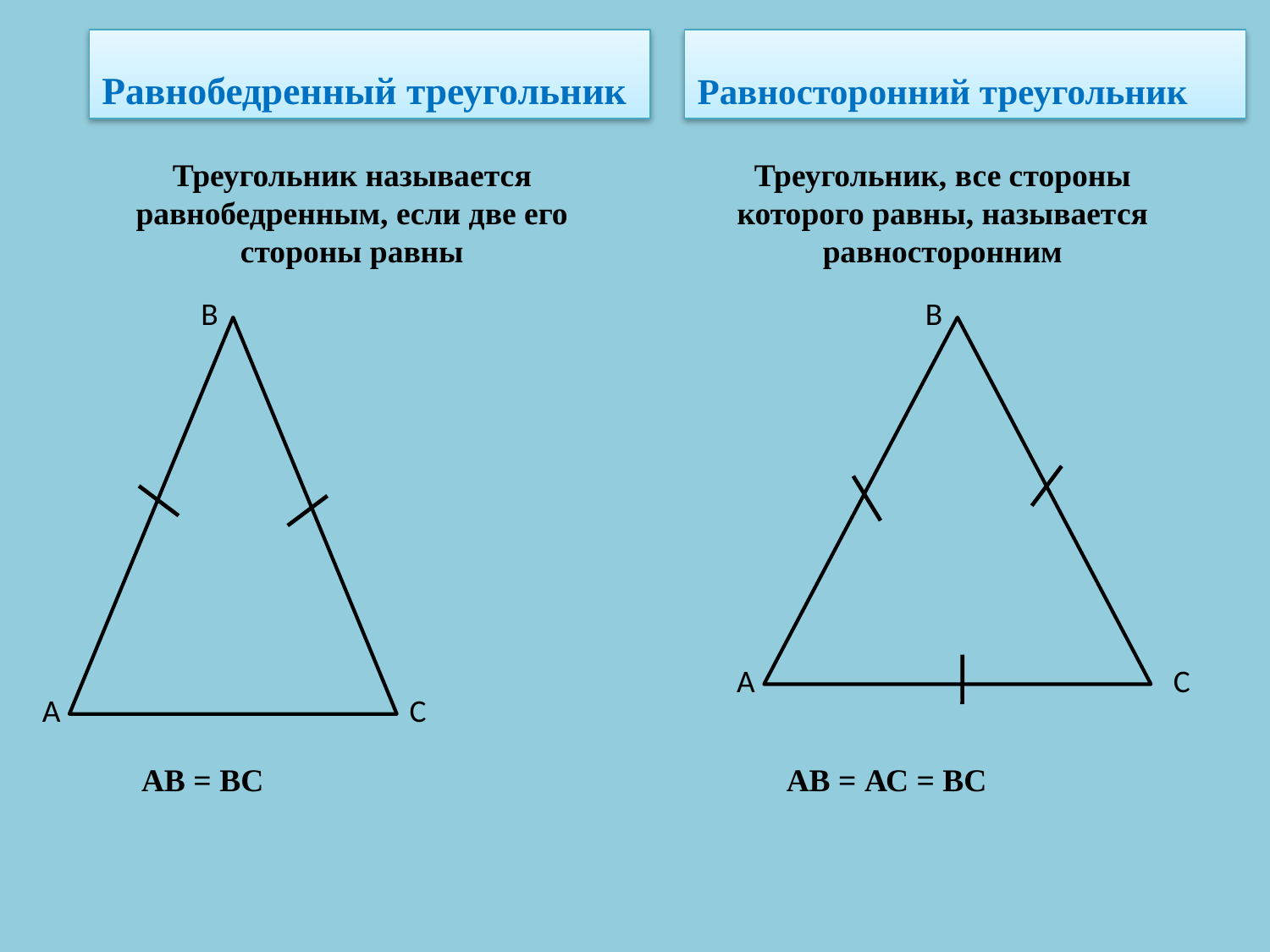

Равнобедренный треугольник
Равносторонний треугольник
Треугольник называется равнобедренным, если две его стороны равны
Треугольник, все стороны которого равны, называется равносторонним
В
В

А
С
А
С
АВ = ВС

АВ = АС = ВС